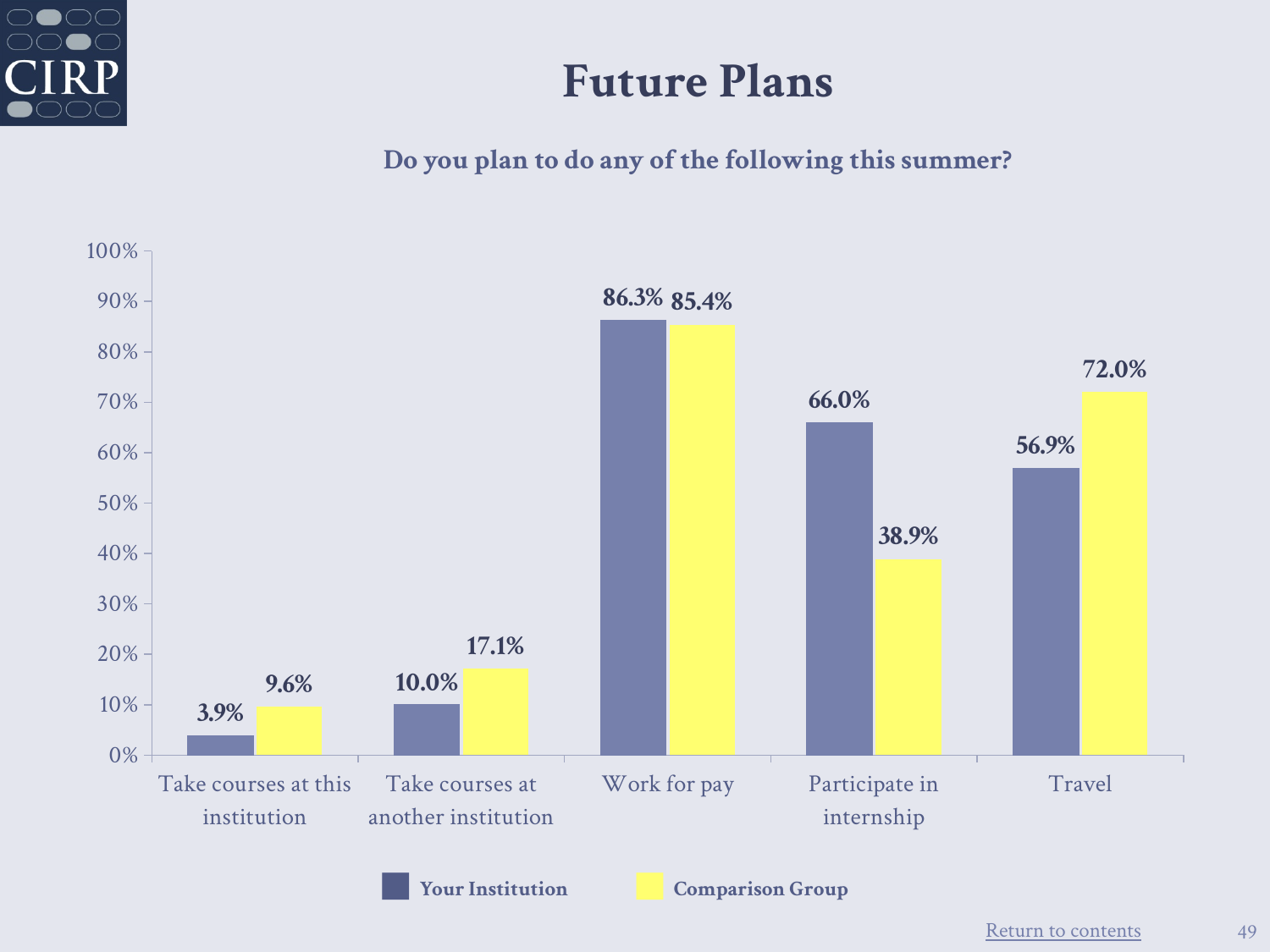

# Future Plans Do you plan to do any of the following this summer?

### Chart

| Category | Your Institution | Comparison Group |
|---|---|---|
| Take courses at this institution | 0.039 | 0.096 |
| Take courses at another institution | 0.1 | 0.171 |
| Work for pay | 0.863 | 0.854 |
| Participate in internship | 0.66 | 0.389 |
| Travel | 0.569 | 0.72 |
■ Your Institution
■ Comparison Group
49